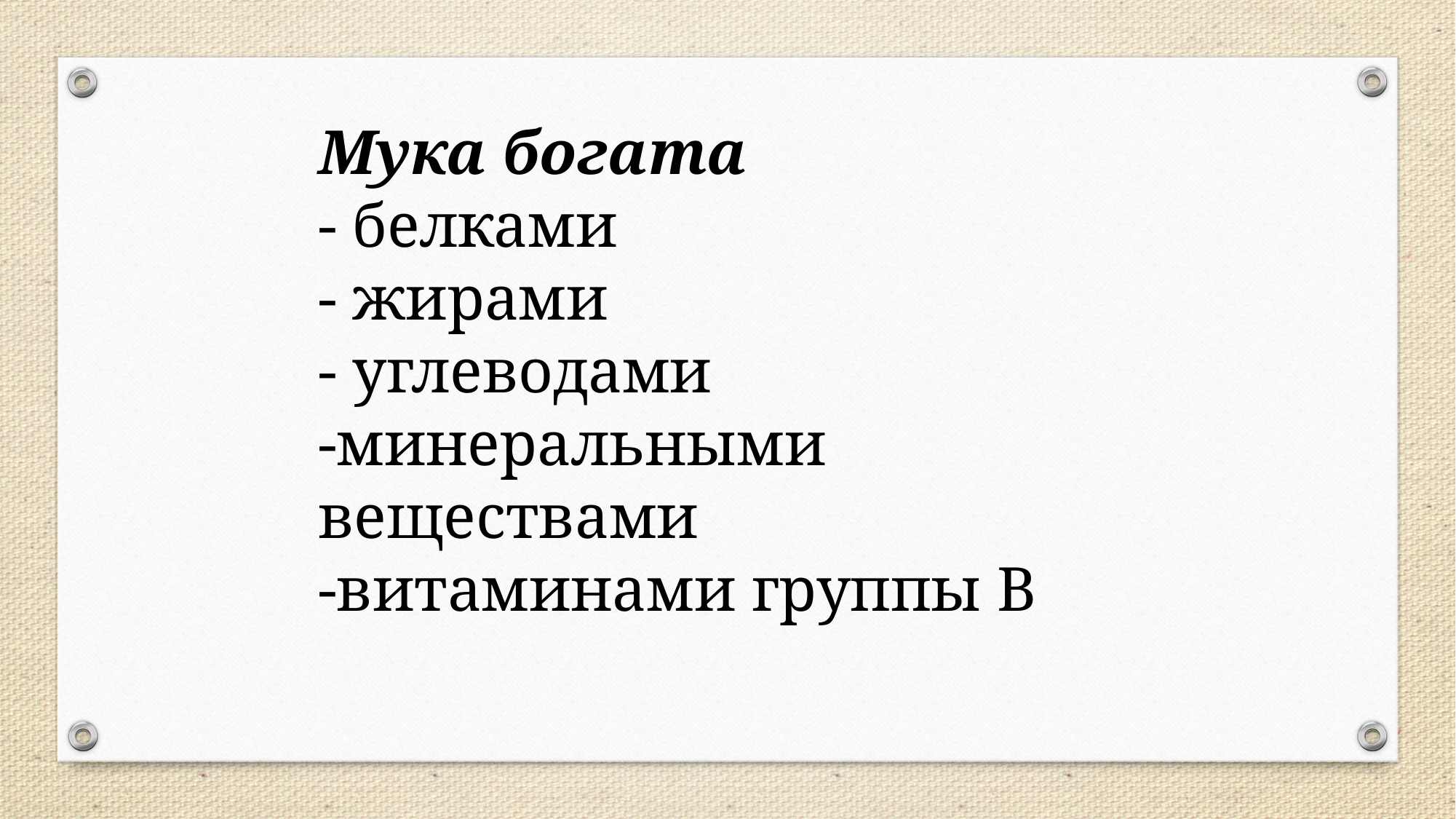

Мука богата
- белками
- жирами
- углеводами
-минеральными веществами
-витаминами группы В